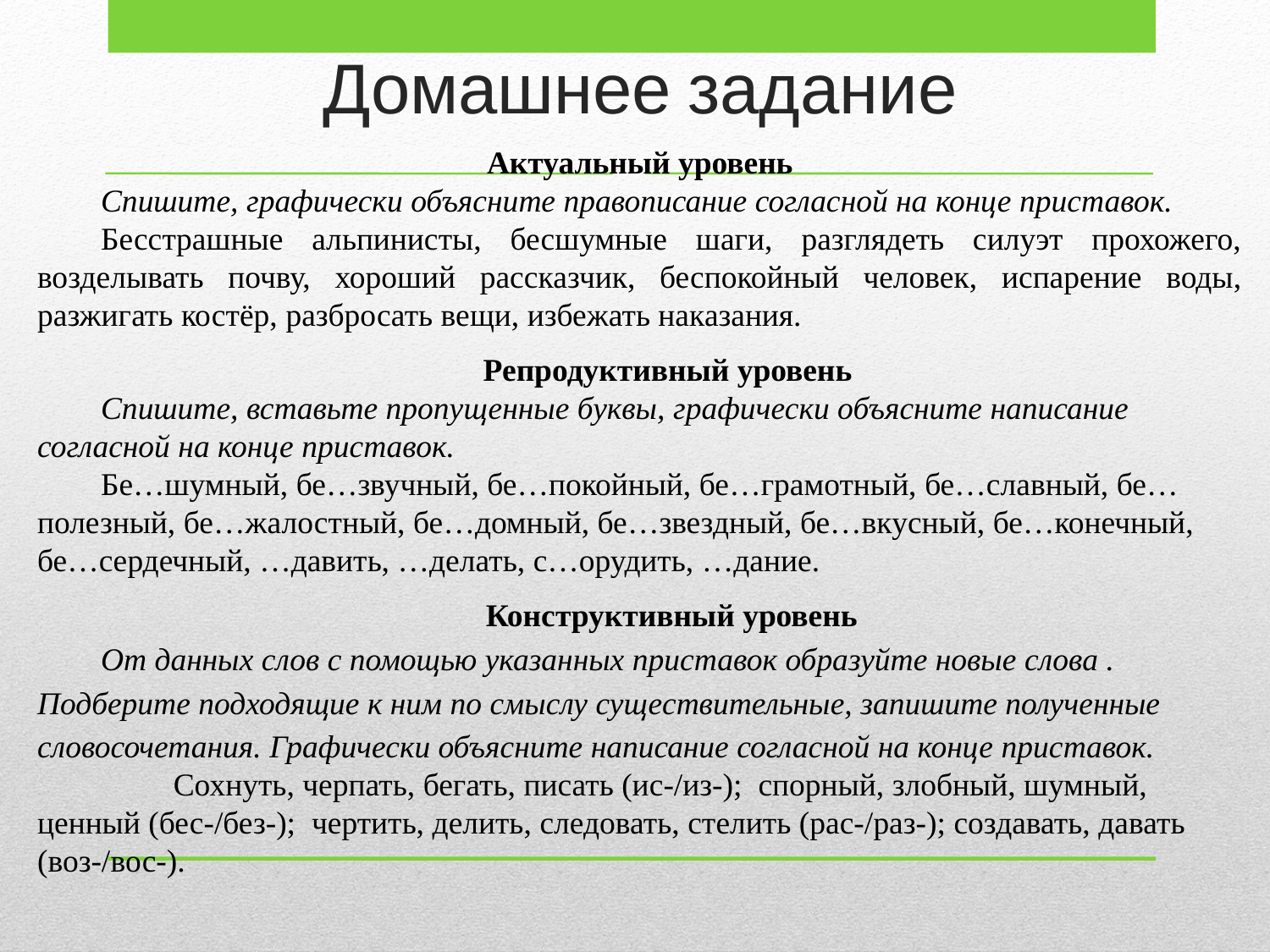

# Домашнее задание
Актуальный уровень
Спишите, графически объясните правописание согласной на конце приставок.
Бесстрашные альпинисты, бесшумные шаги, разглядеть силуэт прохожего, возделывать почву, хороший рассказчик, беспокойный человек, испарение воды, разжигать костёр, разбросать вещи, избежать наказания.

Репродуктивный уровень
Спишите, вставьте пропущенные буквы, графически объясните написание согласной на конце приставок.
Бе…шумный, бе…звучный, бе…покойный, бе…грамотный, бе…славный, бе…полезный, бе…жалостный, бе…домный, бе…звездный, бе…вкусный, бе…конечный, бе…сердечный, …давить, …делать, с…орудить, …дание.

Конструктивный уровень
От данных слов с помощью указанных приставок образуйте новые слова .  Подберите подходящие к ним по смыслу существительные, запишите полученные словосочетания. Графически объясните написание согласной на конце приставок.
         Сохнуть, черпать, бегать, писать (ис-/из-);  спорный, злобный, шумный, ценный (бес-/без-);  чертить, делить, следовать, стелить (рас-/раз-); создавать, давать (воз-/вос-).